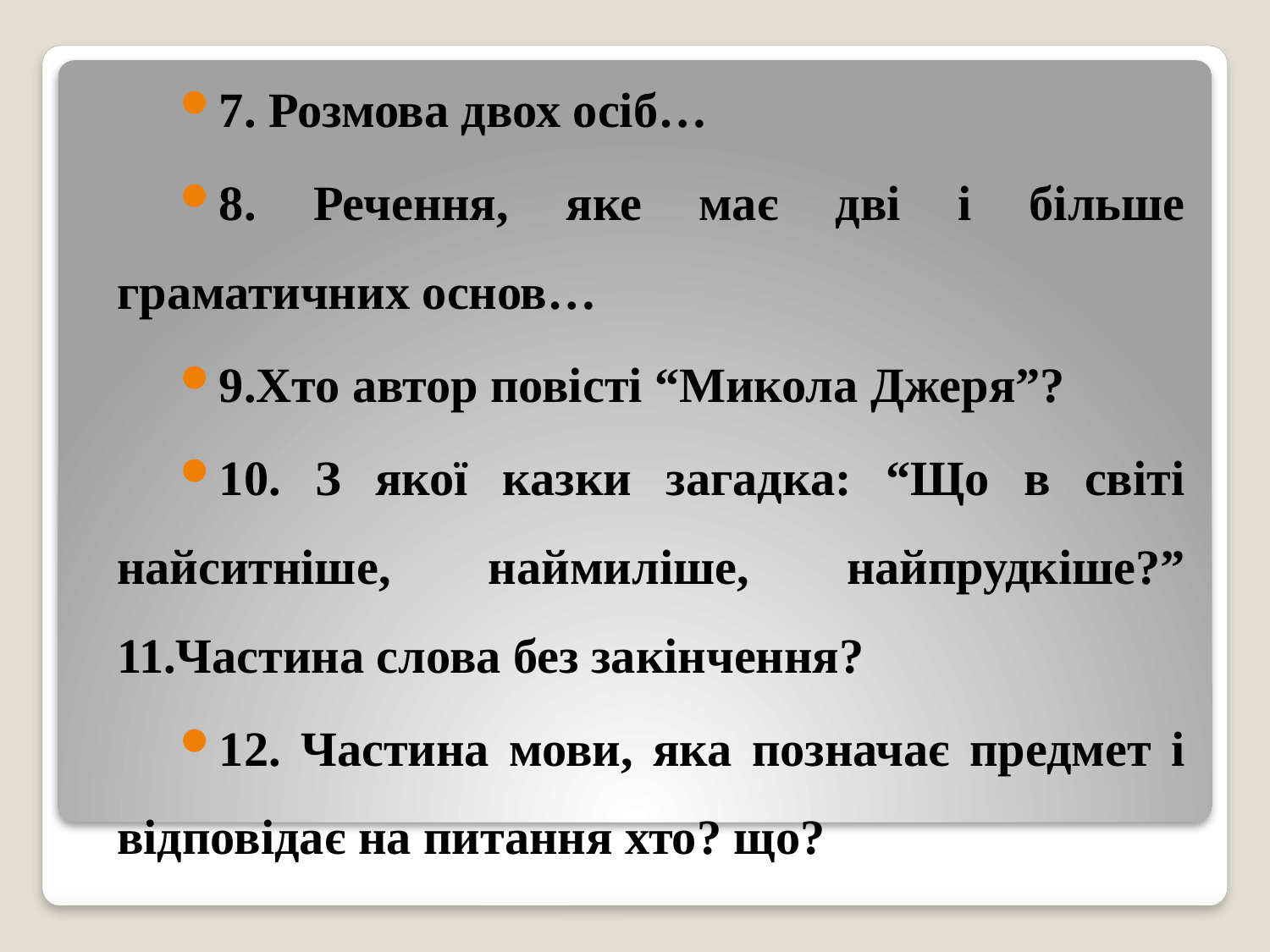

7. Розмова двох осіб…
8. Речення, яке має дві і більше граматичних основ…
9.Хто автор повісті “Микола Джеря”?
10. З якої казки загадка: “Що в світі найситніше, наймиліше, найпрудкіше?” 11.Частина слова без закінчення?
12. Частина мови, яка позначає предмет і відповідає на питання хто? що?